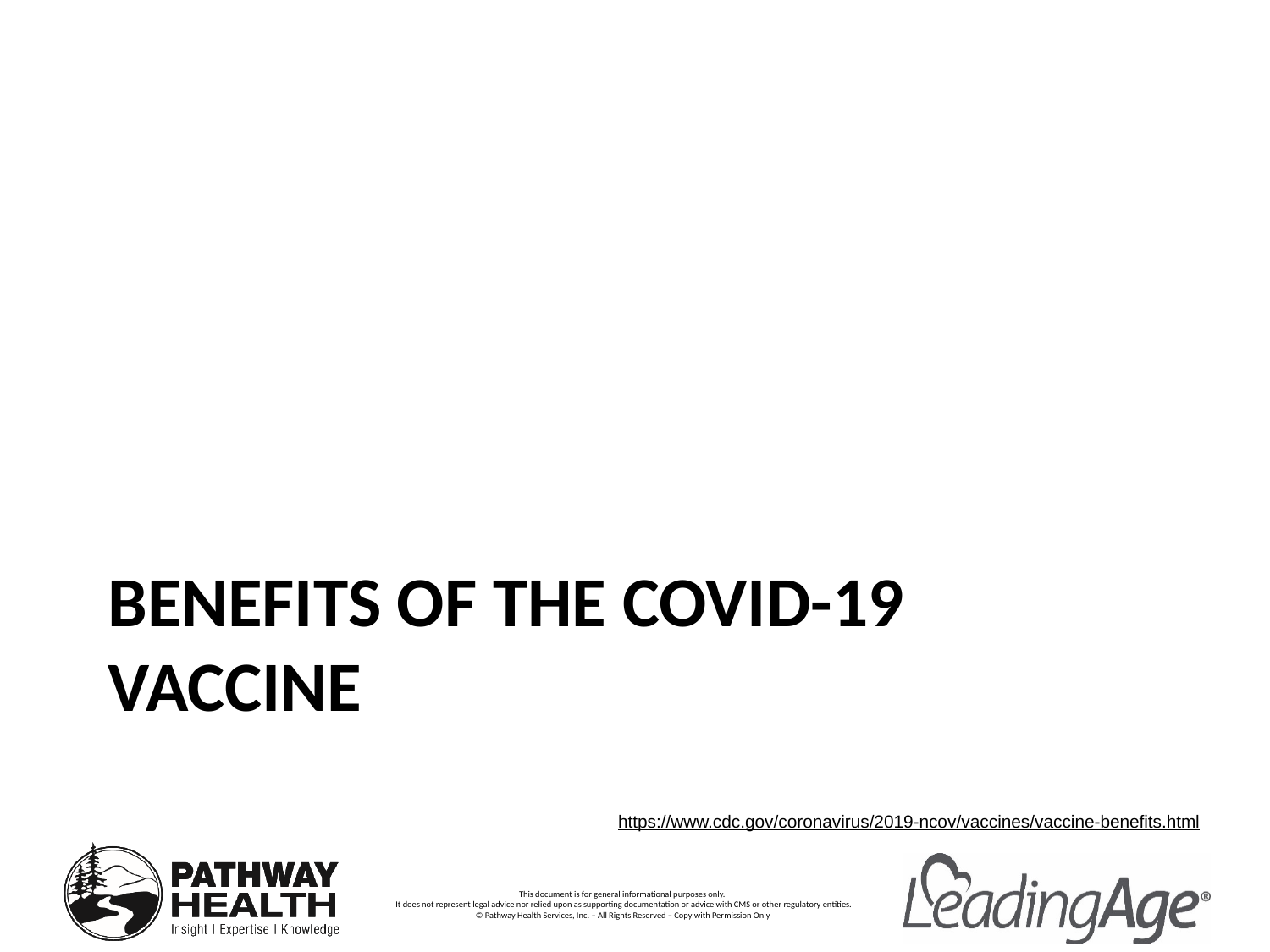

# Benefits of the COVID-19 Vaccine
https://www.cdc.gov/coronavirus/2019-ncov/vaccines/vaccine-benefits.html